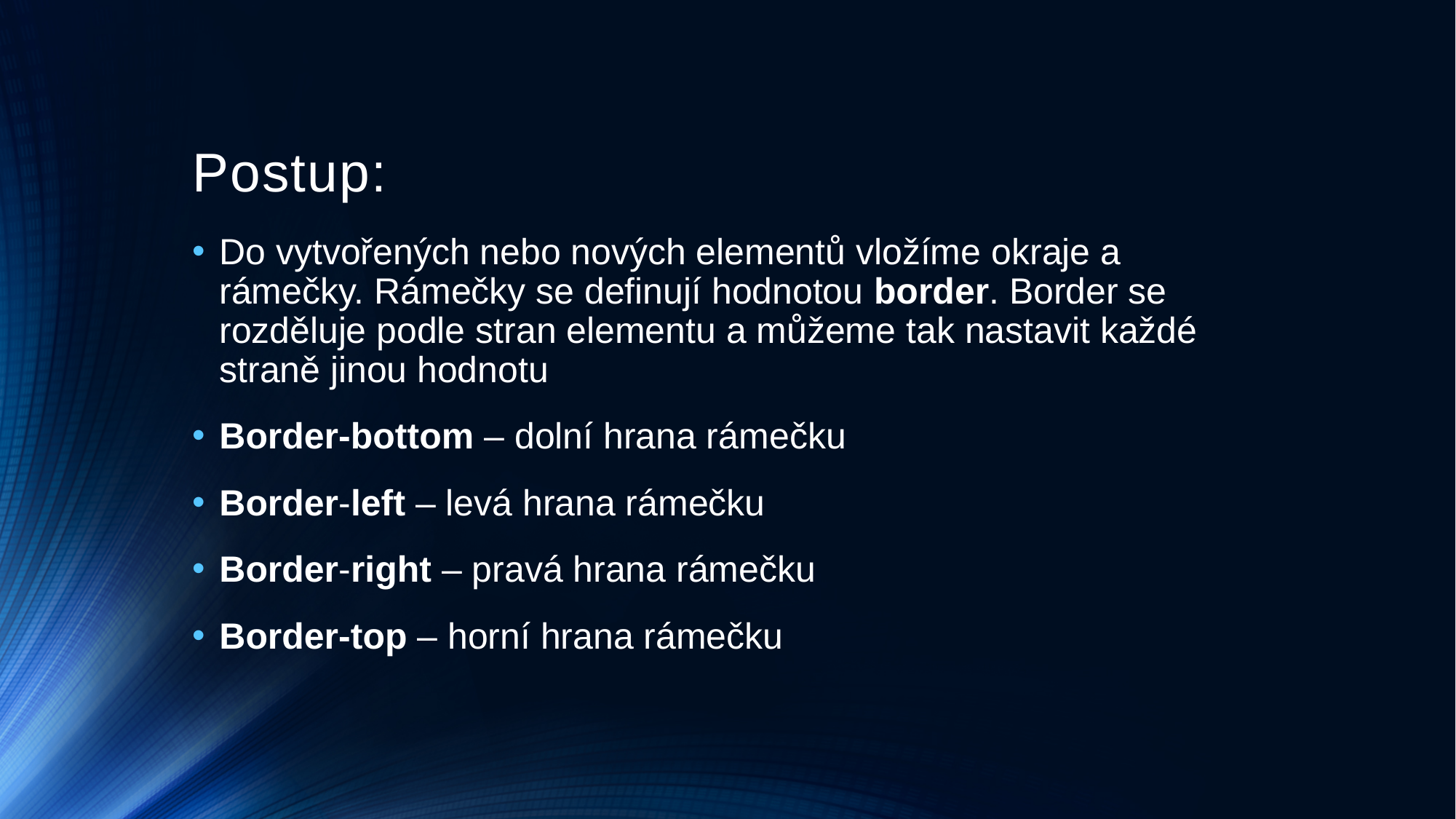

# Postup:
Do vytvořených nebo nových elementů vložíme okraje a rámečky. Rámečky se definují hodnotou border. Border se rozděluje podle stran elementu a můžeme tak nastavit každé straně jinou hodnotu
Border-bottom – dolní hrana rámečku
Border-left – levá hrana rámečku
Border-right – pravá hrana rámečku
Border-top – horní hrana rámečku